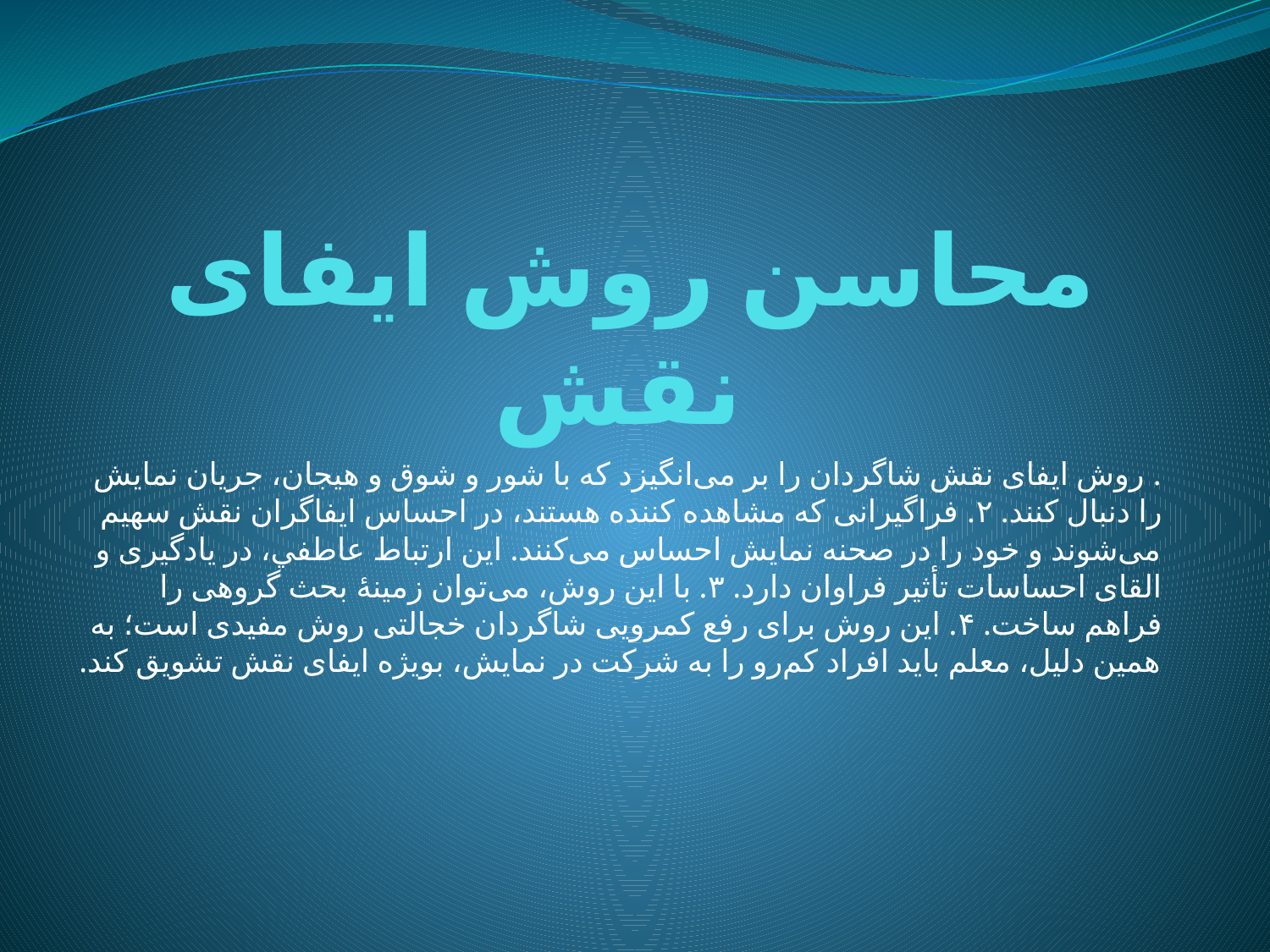

# محاسن روش ايفاى نقش
. روش ايفاى نقش شاگردان را بر مى‌انگيزد که با شور و شوق و هيجان، جريان نمايش را دنبال کنند. ۲. فراگيرانى که مشاهده کننده هستند، در احساس ايفاگران نقش سهيم مى‌شوند و خود را در صحنه نمايش احساس مى‌کنند. اين ارتباط عاطفي، در يادگيرى و القاى احساسات تأثير فراوان دارد. ۳. با اين روش، مى‌توان زمينهٔ بحث گروهى را فراهم ساخت. ۴. اين روش براى رفع کمرويى شاگردان خجالتى روش مفيدى است؛ به همين دليل، معلم بايد افراد کم‌رو را به شرکت در نمايش، بويژه ايفاى نقش تشويق کند.